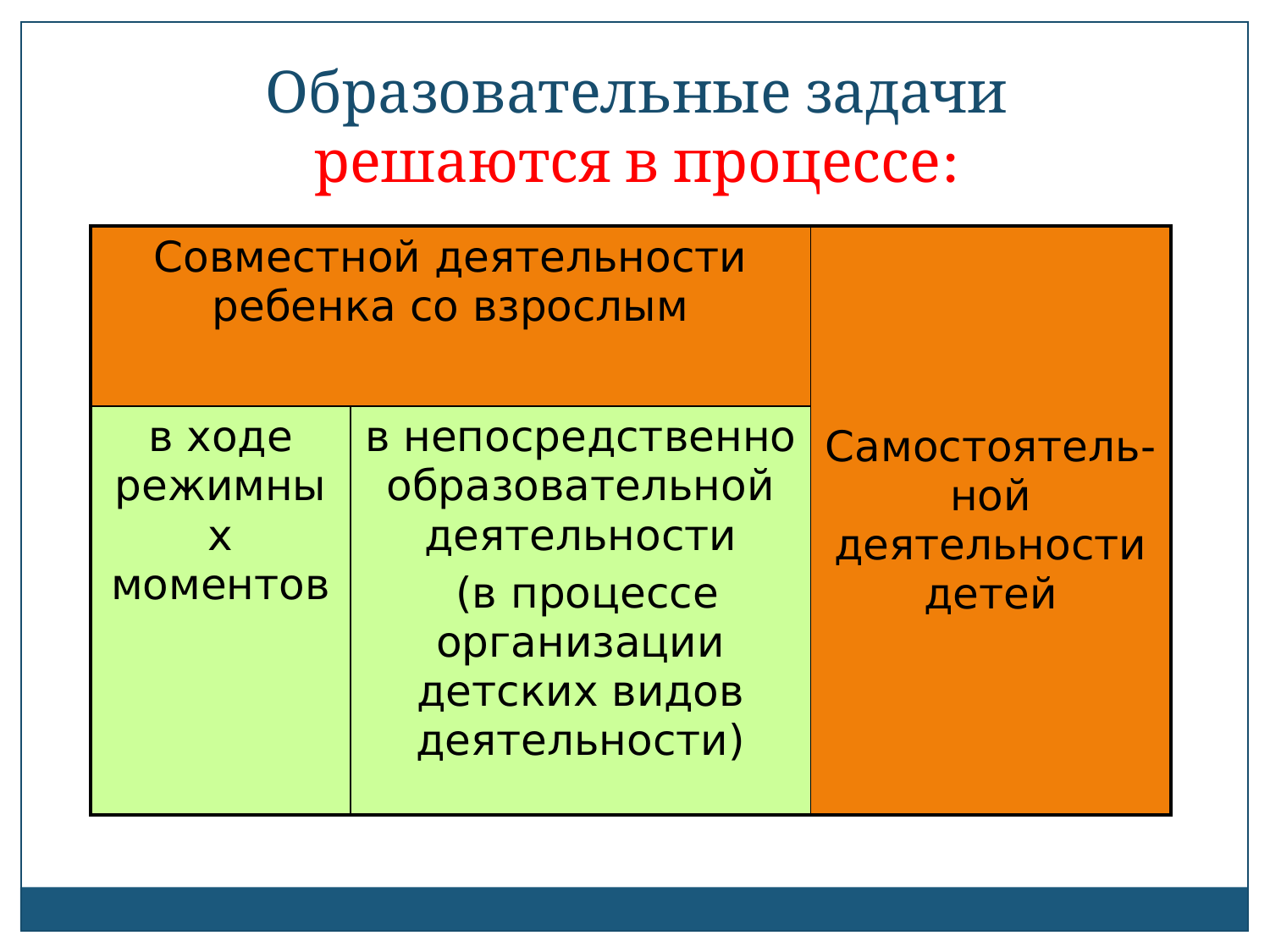

Образовательные задачи решаются в процессе:
| Совместной деятельности ребенка со взрослым |  | Самостоятель-ной деятельности детей |
| --- | --- | --- |
| в ходе режимных моментов | в непосредственно образовательной деятельности (в процессе организации детских видов деятельности) |  |